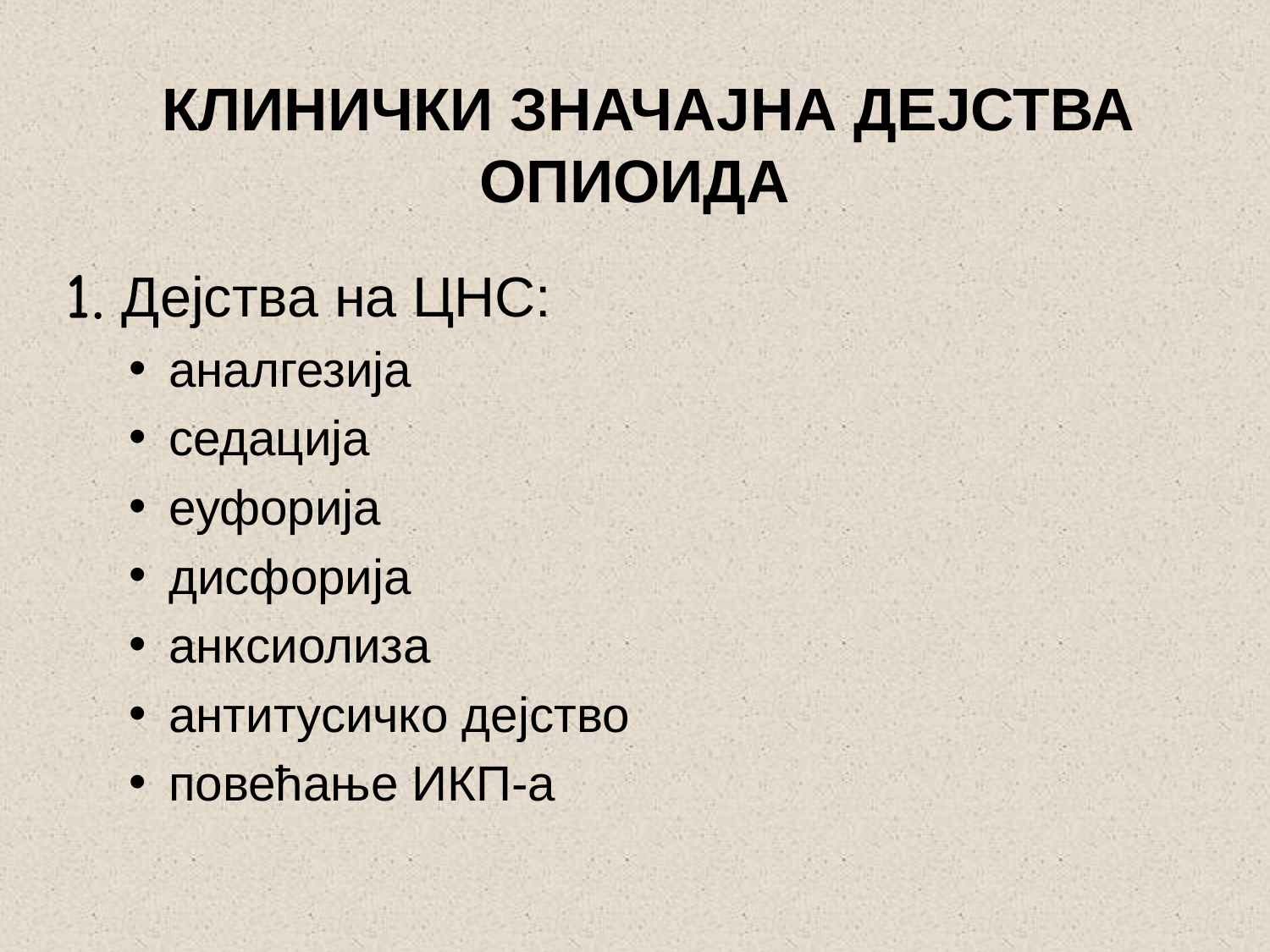

# КЛИНИЧКИ ЗНАЧАЈНА ДЕЈСТВА ОПИОИДА
1. Дејства на ЦНС:
аналгезија
седација
еуфорија
дисфорија
анксиолиза
антитусичко дејство
повећање ИКП-а